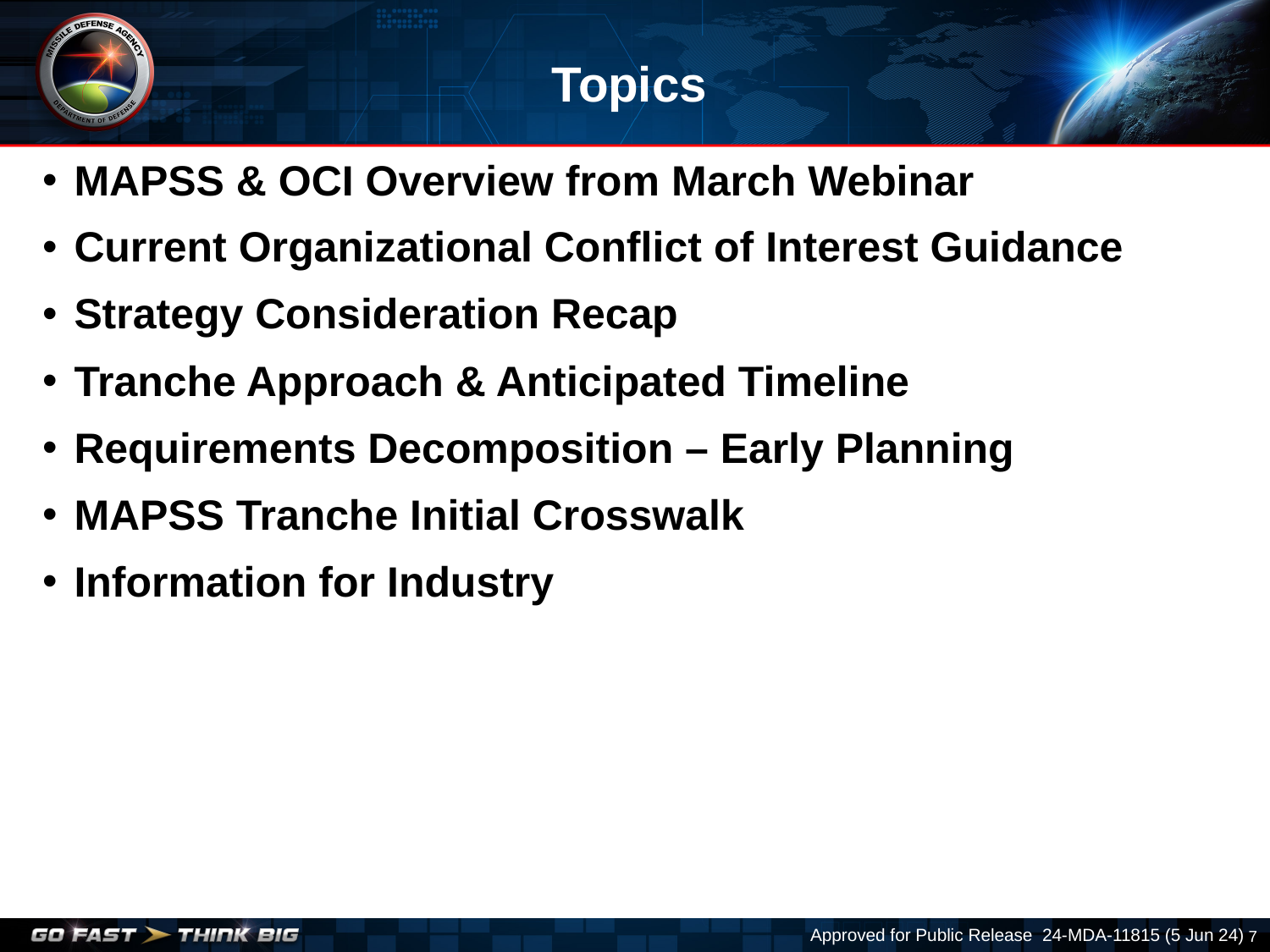

# Topics
MAPSS & OCI Overview from March Webinar
Current Organizational Conflict of Interest Guidance
Strategy Consideration Recap
Tranche Approach & Anticipated Timeline
Requirements Decomposition – Early Planning
MAPSS Tranche Initial Crosswalk
Information for Industry
Approved for Public Release  24-MDA-11815 (5 Jun 24)
7